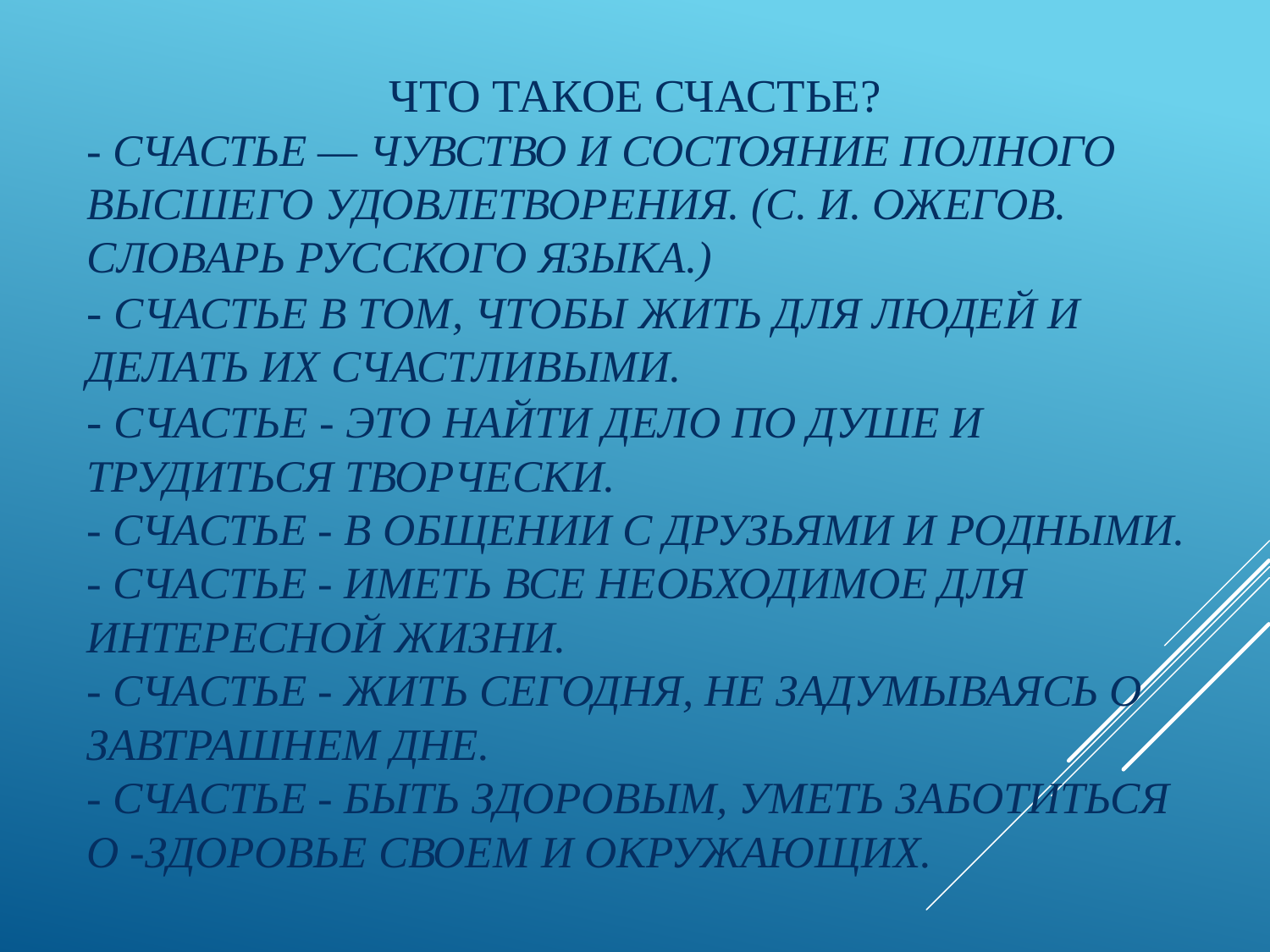

# Что такое счастье? - Счастье — чувство и состояние полного высшего удовлетворения. (С. И. Ожегов. Словарь русского языка.) - Счастье в том, чтобы жить для людей и делать их счастливыми. - Счастье - это найти дело по душе и трудиться творчески. - Счастье - в общении с друзьями и родными. - Счастье - иметь все необходимое для интересной жизни. - Счастье - жить сегодня, не задумываясь о завтрашнем дне. - Счастье - быть здоровым, уметь заботиться о -здоровье своем и окружающих.